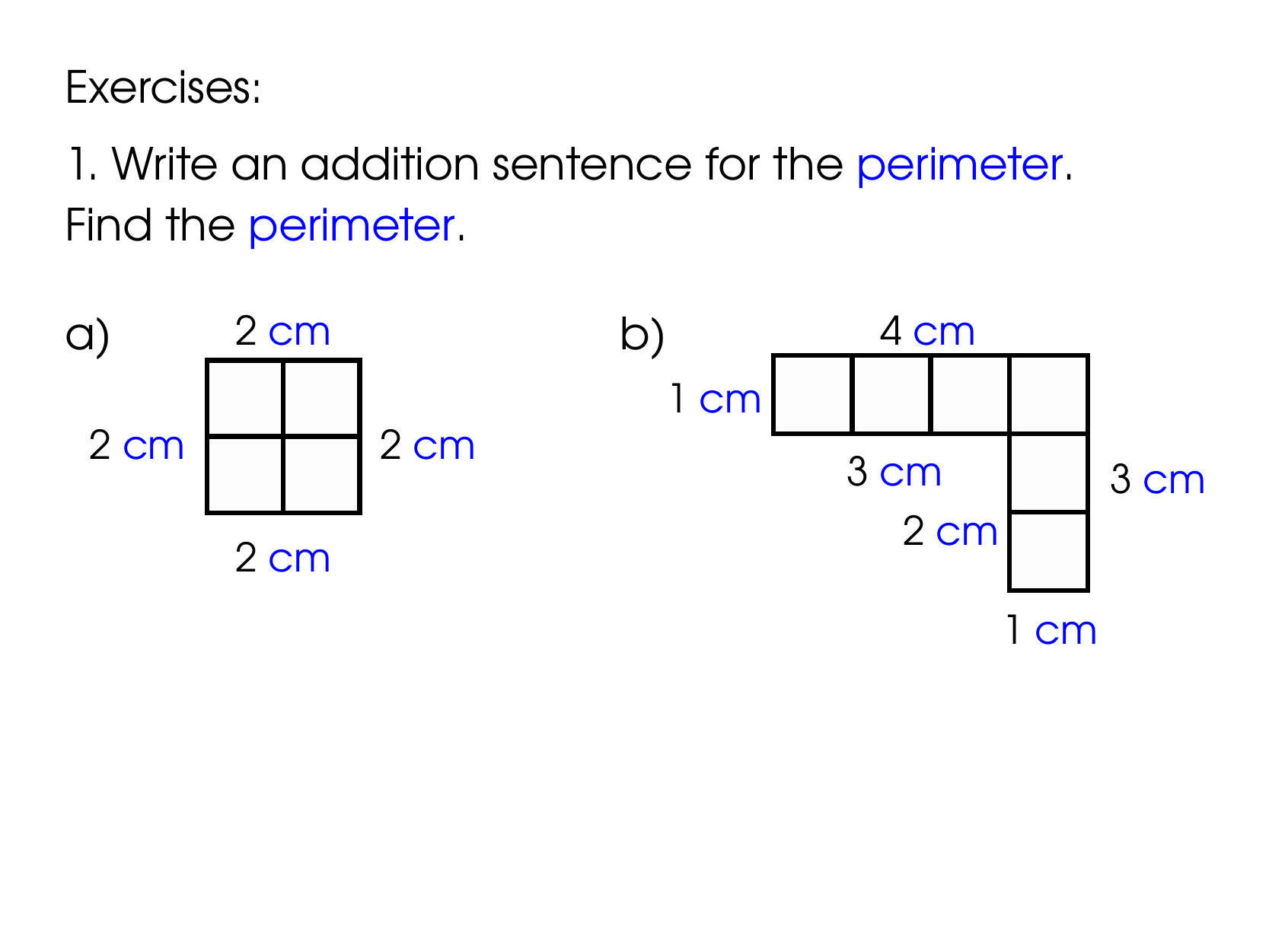

Exercises:
1. Write an addition sentence for the perimeter.
Find the perimeter.
a)
2 cm
2 cm

2 cm
2 cm
b)
4 cm

1 cm
3 cm
3 cm
2 cm
1 cm